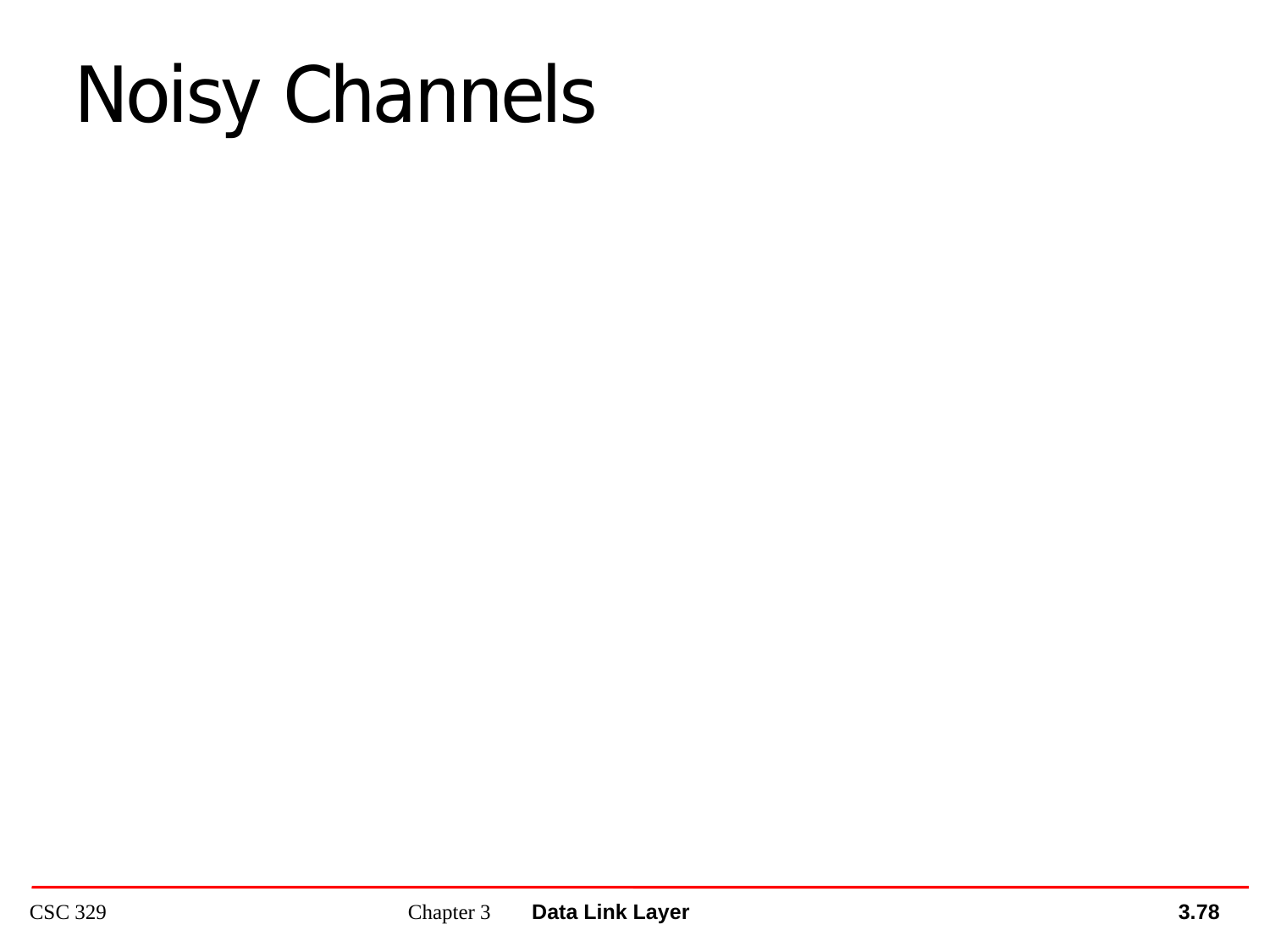

# Noisy Channels
We discuss three protocols in this section that use error control.
Stop & Wait Automatic Repeat Request
Go-Back-N Automatic Repeat Request
Selective Repeat Automatic Repeat Request